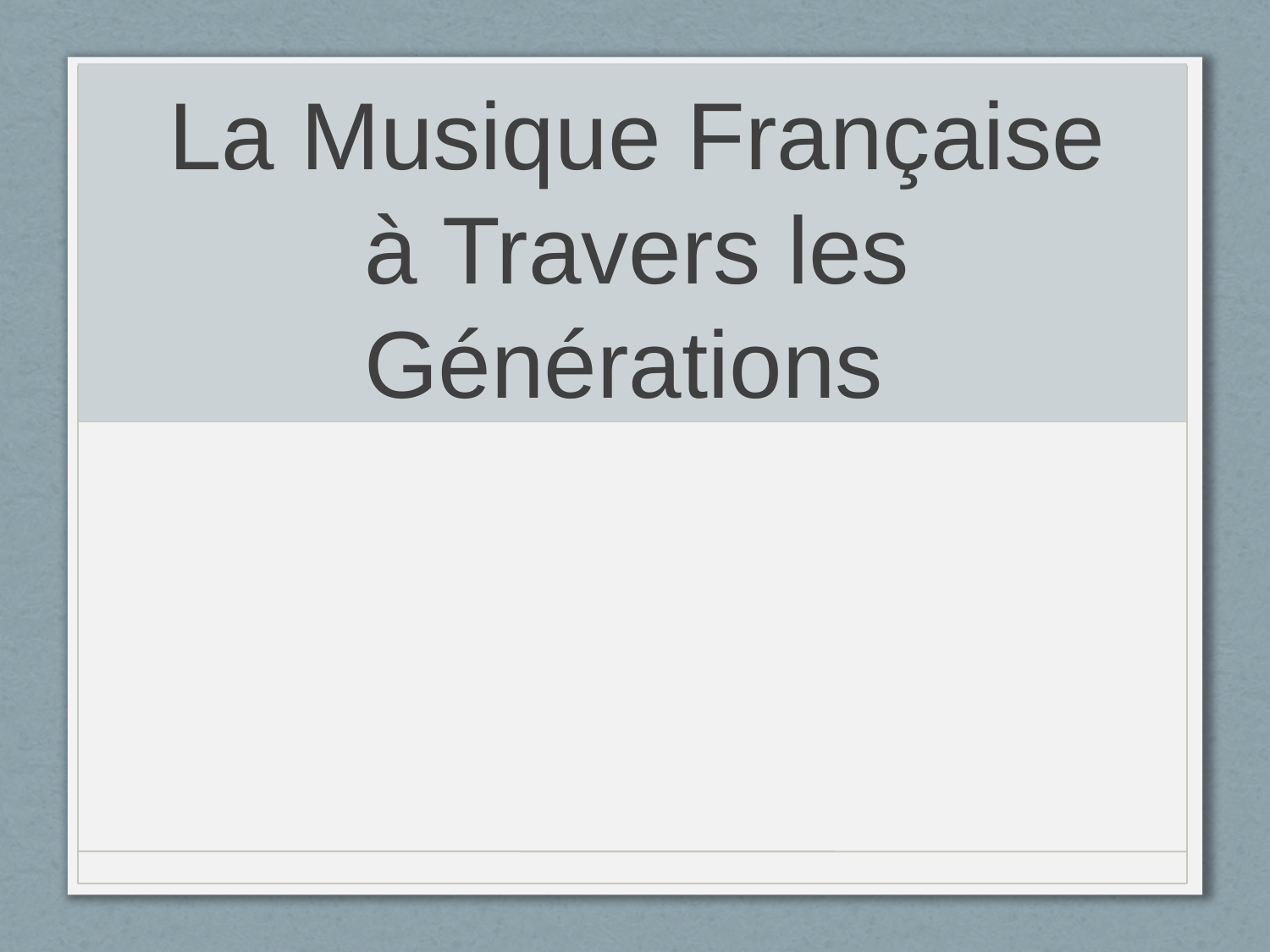

# La Musique Française à Travers les Générations